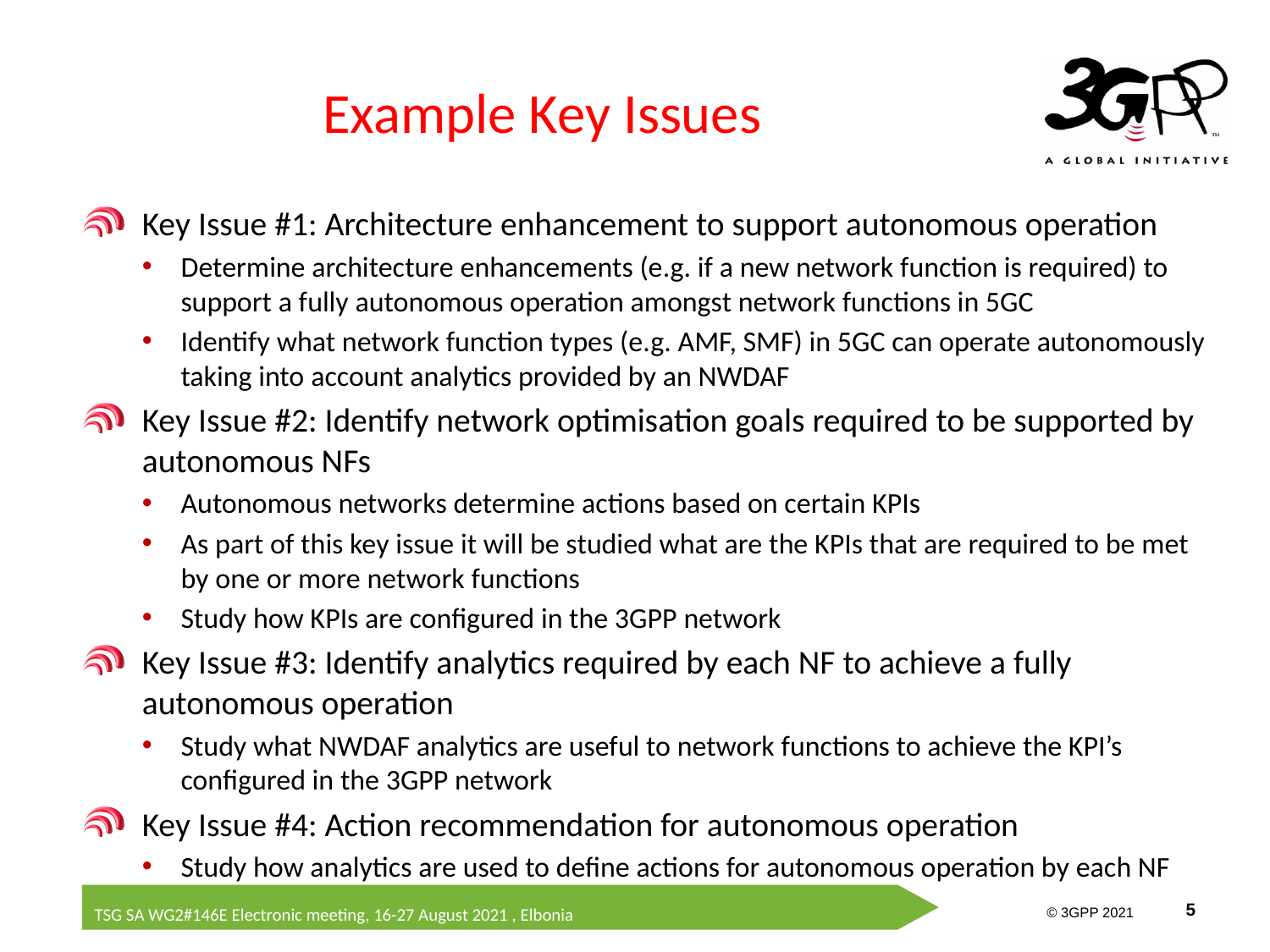

# Example Key Issues
Key Issue #1: Architecture enhancement to support autonomous operation
Determine architecture enhancements (e.g. if a new network function is required) to support a fully autonomous operation amongst network functions in 5GC
Identify what network function types (e.g. AMF, SMF) in 5GC can operate autonomously taking into account analytics provided by an NWDAF
Key Issue #2: Identify network optimisation goals required to be supported by autonomous NFs
Autonomous networks determine actions based on certain KPIs
As part of this key issue it will be studied what are the KPIs that are required to be met by one or more network functions
Study how KPIs are configured in the 3GPP network
Key Issue #3: Identify analytics required by each NF to achieve a fully autonomous operation
Study what NWDAF analytics are useful to network functions to achieve the KPI’s configured in the 3GPP network
Key Issue #4: Action recommendation for autonomous operation
Study how analytics are used to define actions for autonomous operation by each NF